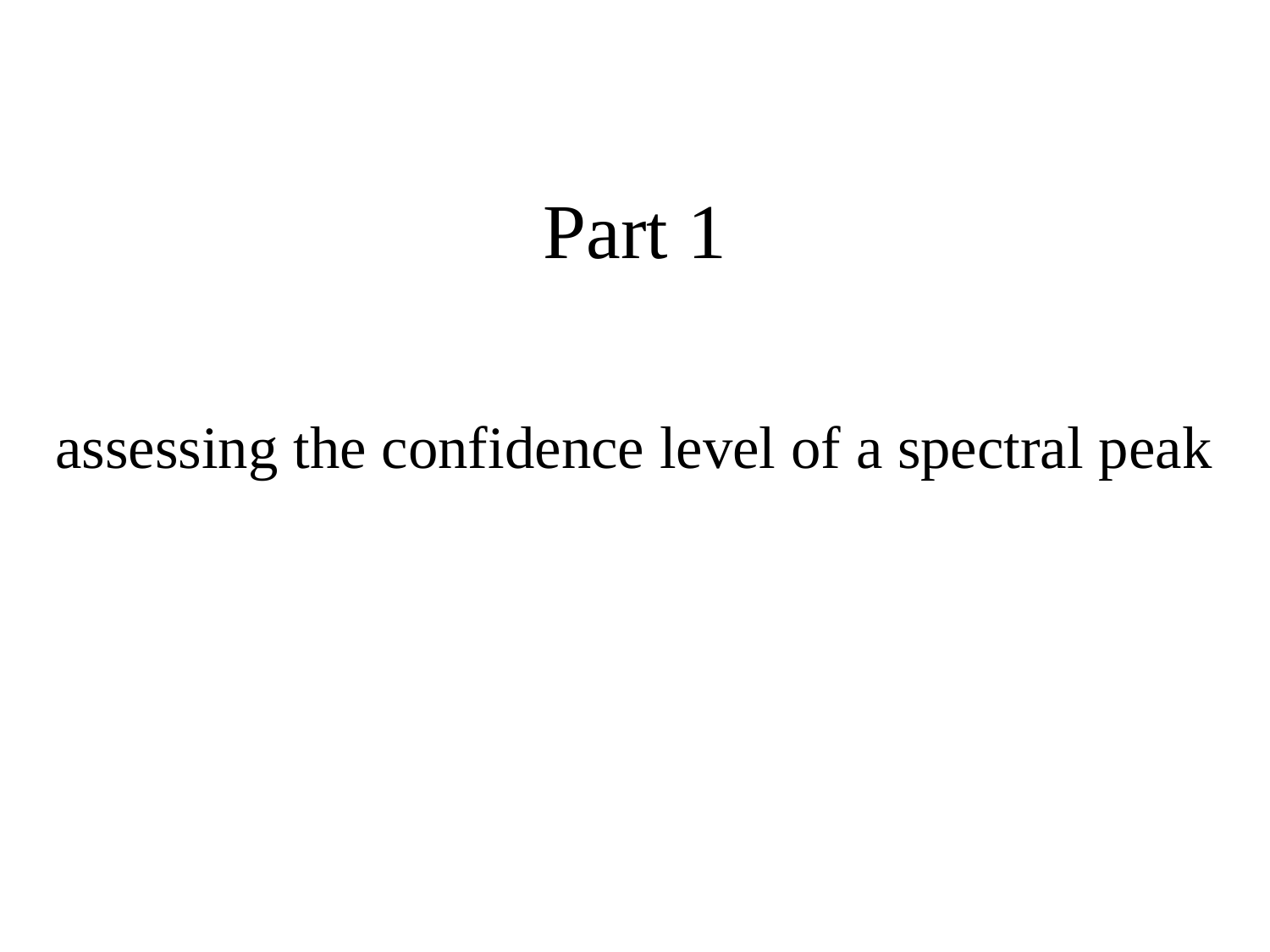

# Part 1
assessing the confidence level of a spectral peak